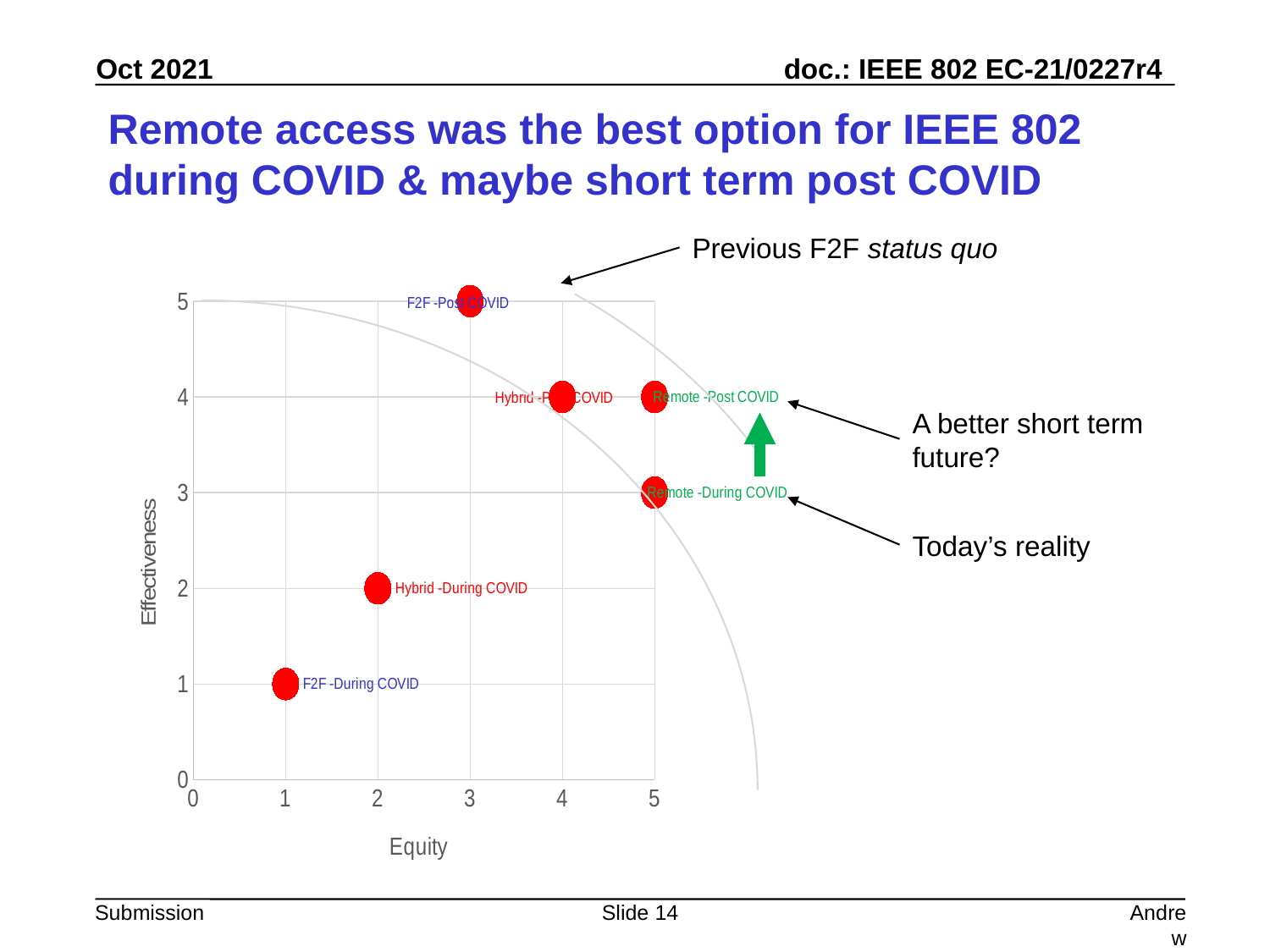

# Remote access was the best option for IEEE 802 during COVID & maybe short term post COVID

### Chart

| Category | Effectiveness |
|---|---|
Previous F2F status quo
A better short term future?
Today’s reality
Slide 14
Andrew Myles, Cisco